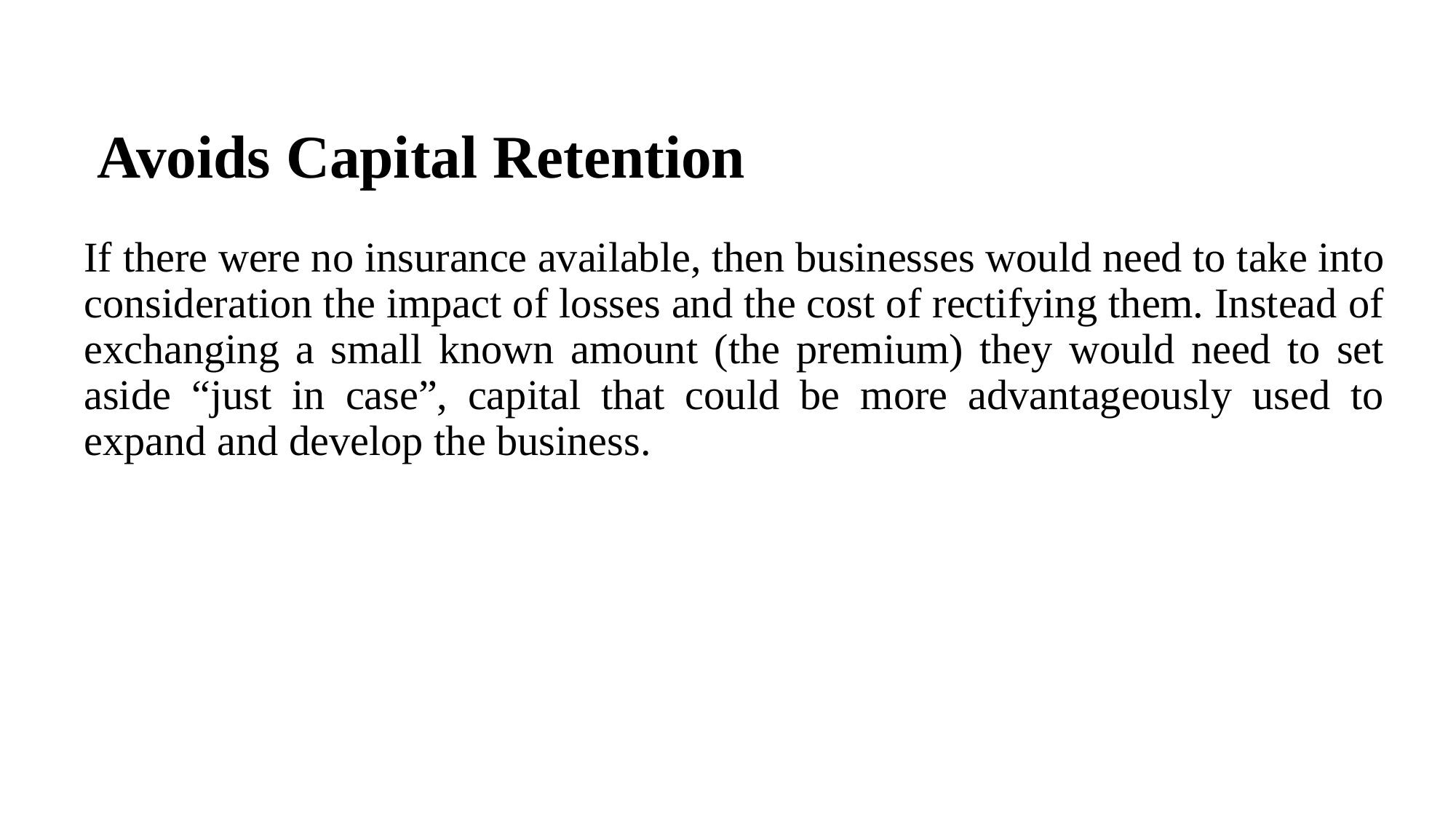

# Avoids Capital Retention
If there were no insurance available, then businesses would need to take into consideration the impact of losses and the cost of rectifying them. Instead of exchanging a small known amount (the premium) they would need to set aside “just in case”, capital that could be more advantageously used to expand and develop the business.